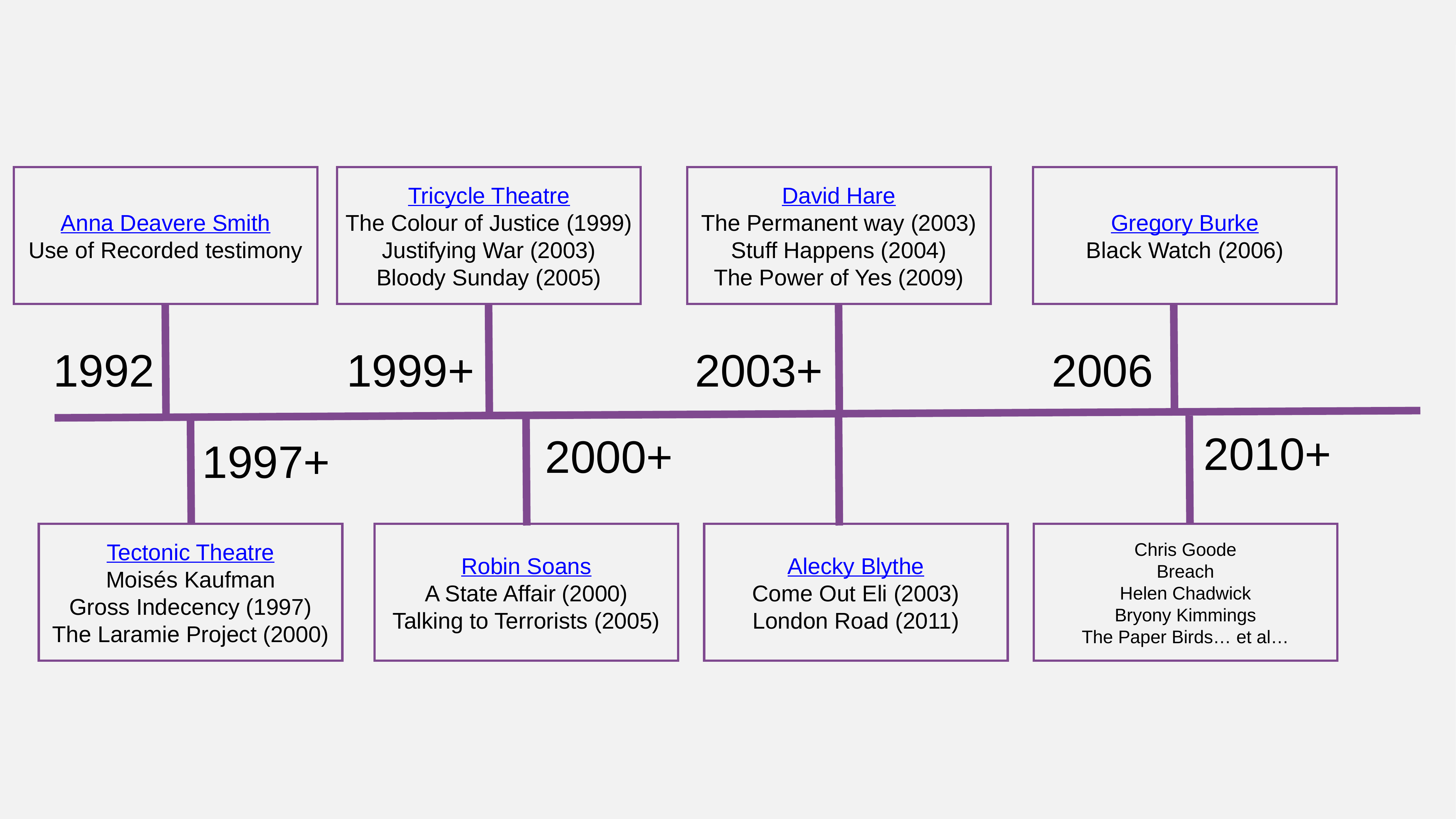

Anna Deavere Smith
Use of Recorded testimony

Tricycle Theatre
The Colour of Justice (1999)
Justifying War (2003)
Bloody Sunday (2005)

David Hare
The Permanent way (2003)
Stuff Happens (2004)
The Power of Yes (2009)

Gregory Burke
Black Watch (2006)

1992
1999+
2003+
2006

2010+
2000+
1997+

Tectonic Theatre
Moisés Kaufman
Gross Indecency (1997)
The Laramie Project (2000)

Robin Soans
A State Affair (2000)
Talking to Terrorists (2005)

Alecky Blythe
Come Out Eli (2003)
London Road (2011)

Chris Goode
Breach
Helen Chadwick
Bryony Kimmings
The Paper Birds… et al…